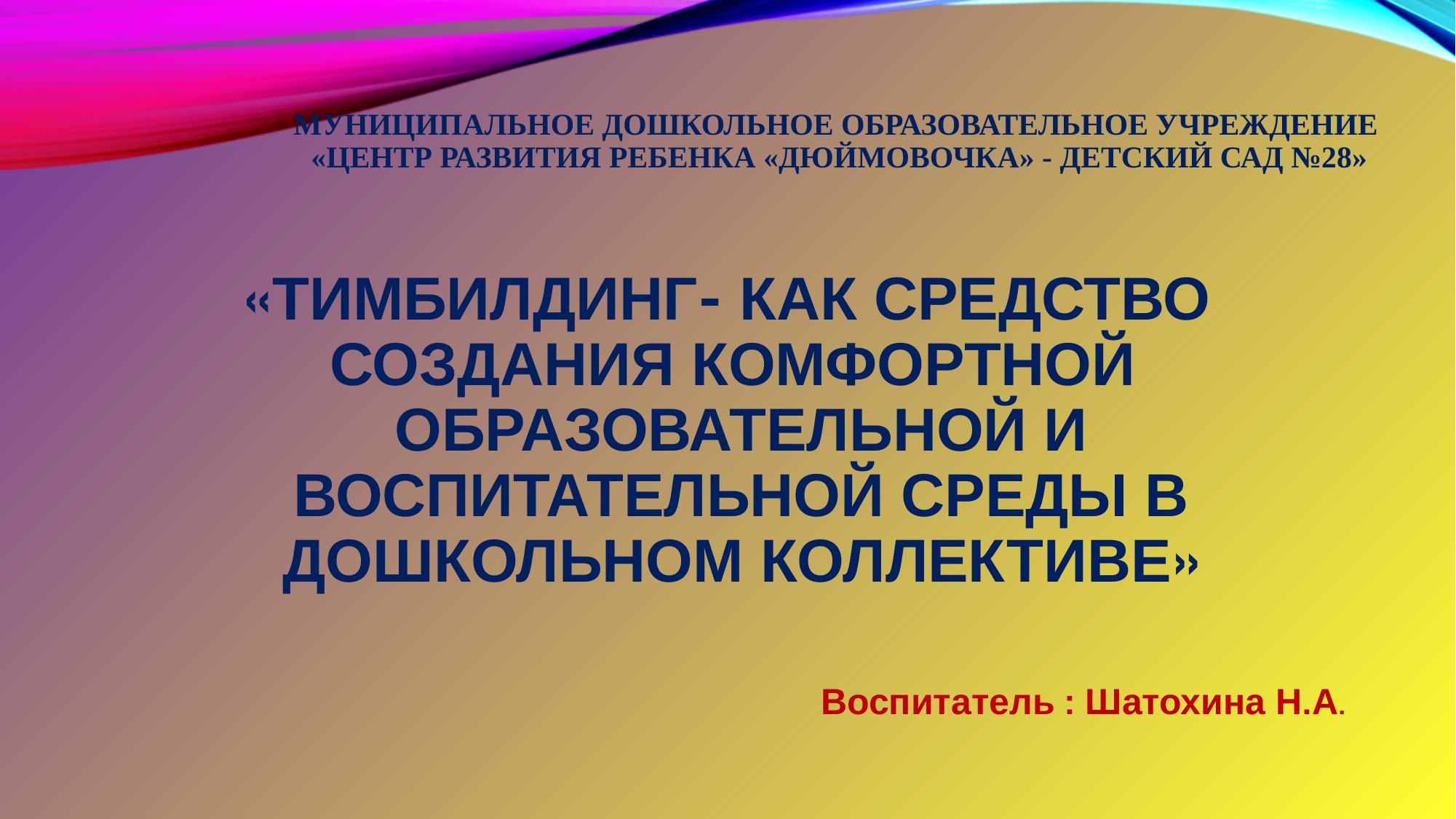

# Муниципальное дошкольное образовательное учреждение «Центр развития ребенка «Дюймовочка» - детский сад №28»
«ТИМБИЛДИНГ- КАК СРЕДСТВО СОЗДАНИЯ КОМФОРТНОЙ  ОБРАЗОВАТЕЛЬНОЙ И ВОСПИТАТЕЛЬНОЙ СРЕДЫ В ДОШКОЛЬНОМ КОЛЛЕКТИВЕ»

Воспитатель : Шатохина Н.А.